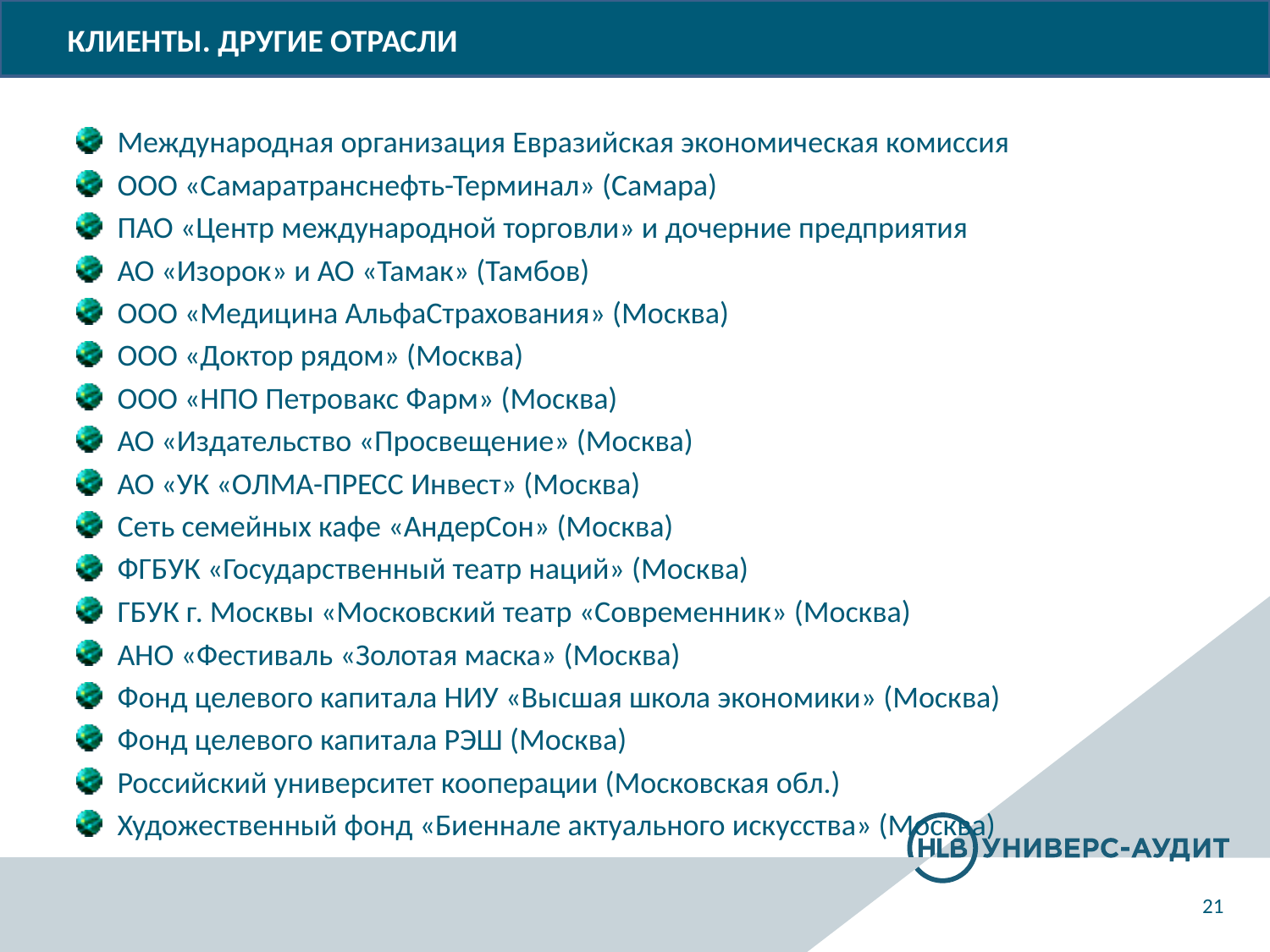

# КЛИЕНТЫ. ДРУГИЕ ОТРАСЛИ
Международная организация Евразийская экономическая комиссия
ООО «Самаратранснефть-Терминал» (Самара)
ПАО «Центр международной торговли» и дочерние предприятия
АО «Изорок» и АО «Тамак» (Тамбов)
ООО «Медицина АльфаСтрахования» (Москва)
ООО «Доктор рядом» (Москва)
ООО «НПО Петровакс Фарм» (Москва)
АО «Издательство «Просвещение» (Москва)
АО «УК «ОЛМА-ПРЕСС Инвест» (Москва)
Сеть семейных кафе «АндерСон» (Москва)
ФГБУК «Государственный театр наций» (Москва)
ГБУК г. Москвы «Московский театр «Современник» (Москва)
АНО «Фестиваль «Золотая маска» (Москва)
Фонд целевого капитала НИУ «Высшая школа экономики» (Москва)
Фонд целевого капитала РЭШ (Москва)
Российский университет кооперации (Московская обл.)
Художественный фонд «Биеннале актуального искусства» (Москва)

21